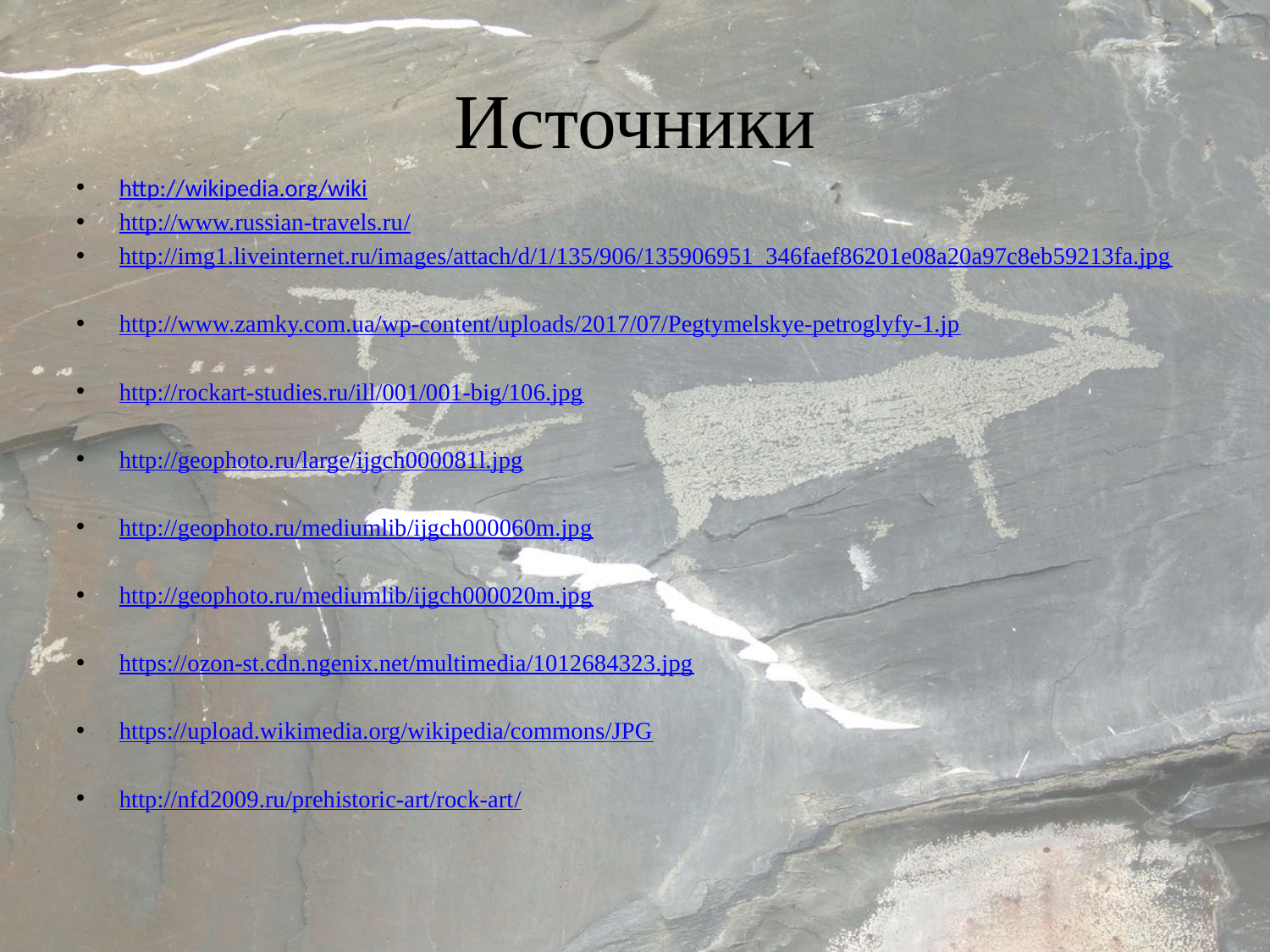

# Источники
http://wikipedia.org/wiki
http://www.russian-travels.ru/
http://img1.liveinternet.ru/images/attach/d/1/135/906/135906951_346faef86201e08a20a97c8eb59213fa.jpg

http://www.zamky.com.ua/wp-content/uploads/2017/07/Pegtymelskye-petroglyfy-1.jp

http://rockart-studies.ru/ill/001/001-big/106.jpg

http://geophoto.ru/large/ijgch000081l.jpg

http://geophoto.ru/mediumlib/ijgch000060m.jpg

http://geophoto.ru/mediumlib/ijgch000020m.jpg

https://ozon-st.cdn.ngenix.net/multimedia/1012684323.jpg

https://upload.wikimedia.org/wikipedia/commons/JPG

http://nfd2009.ru/prehistoric-art/rock-art/